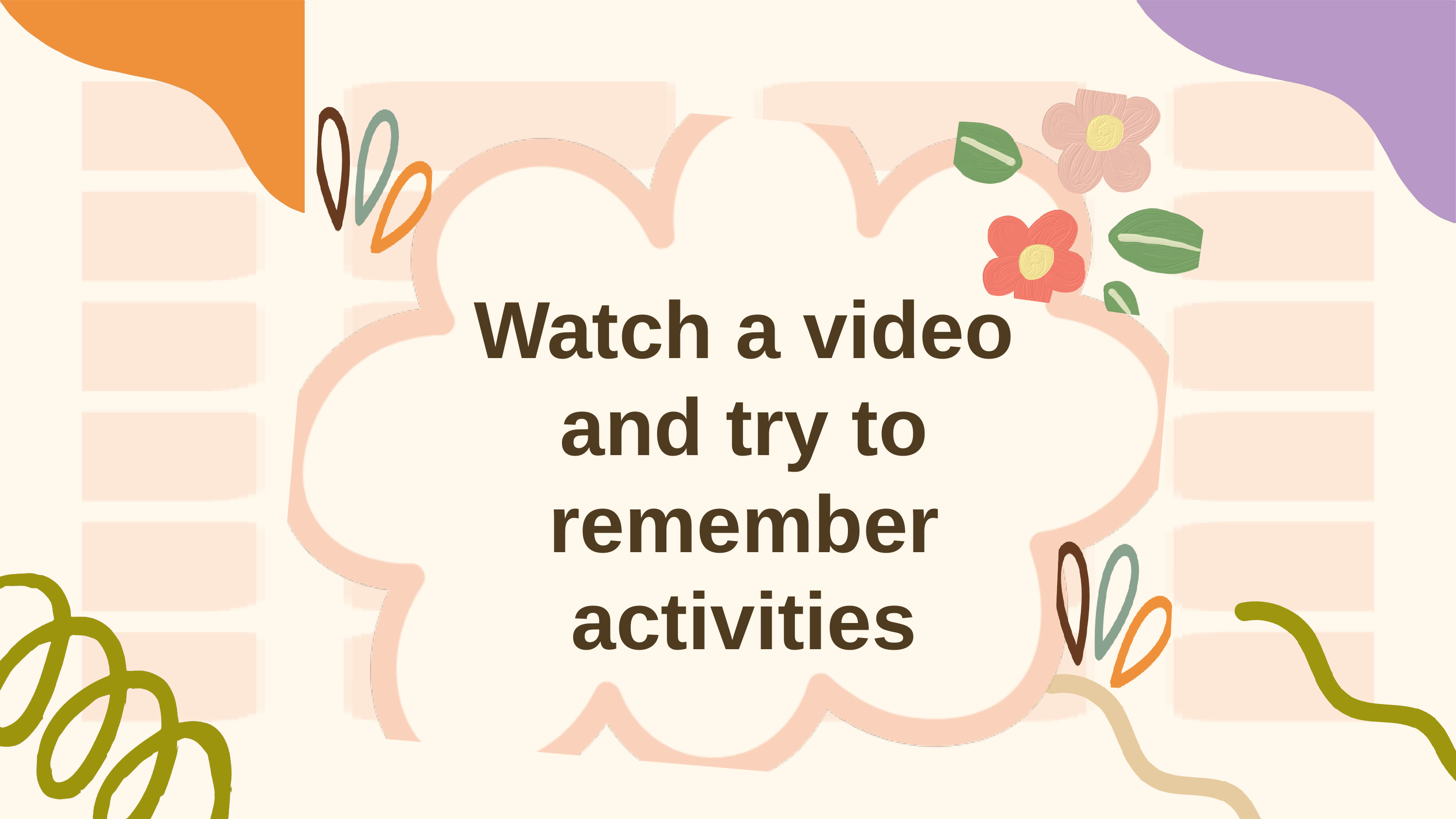

Watch a video and try to remember activities